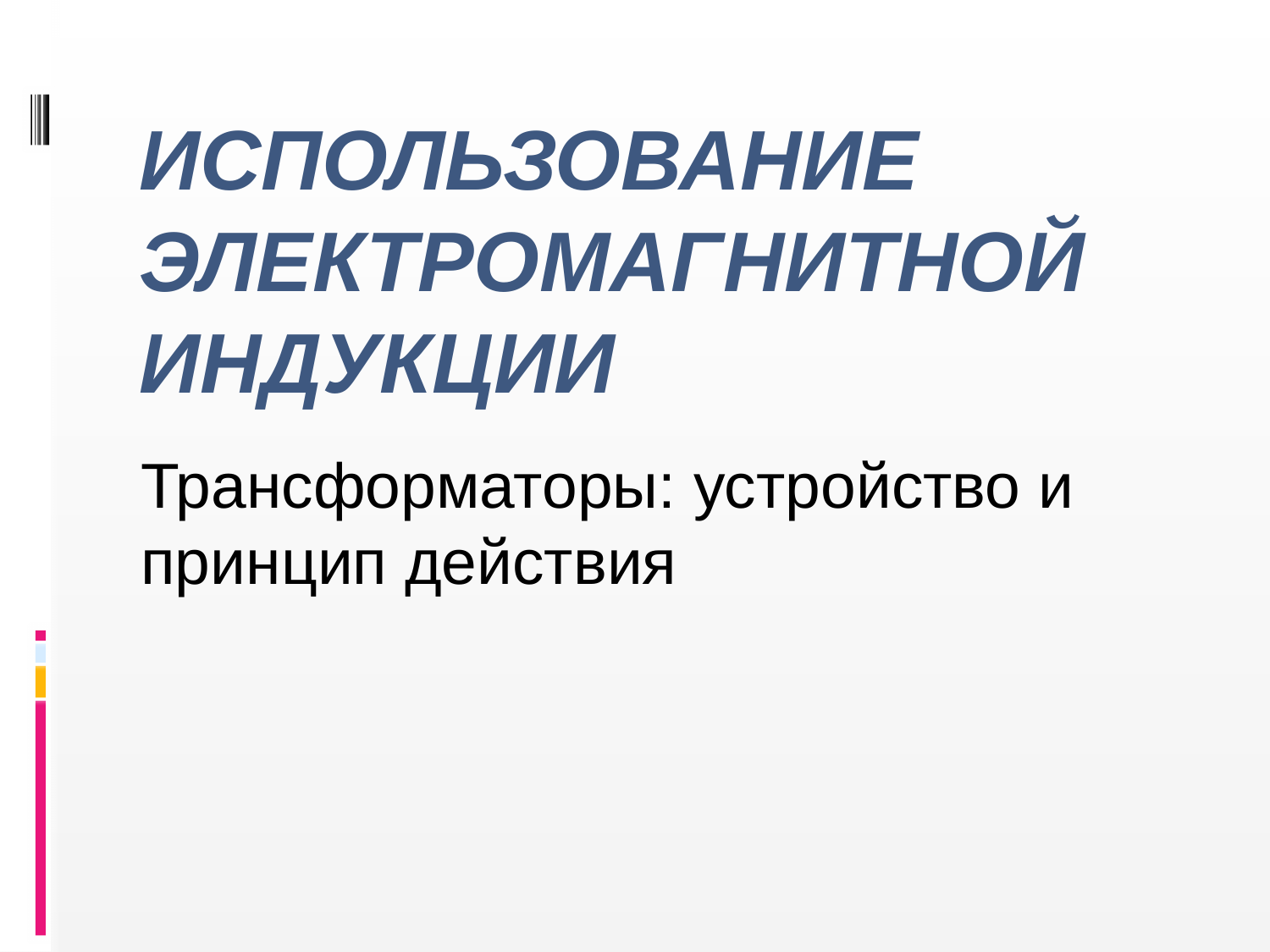

# Использование электромагнитной индукции
Трансформаторы: устройство и принцип действия